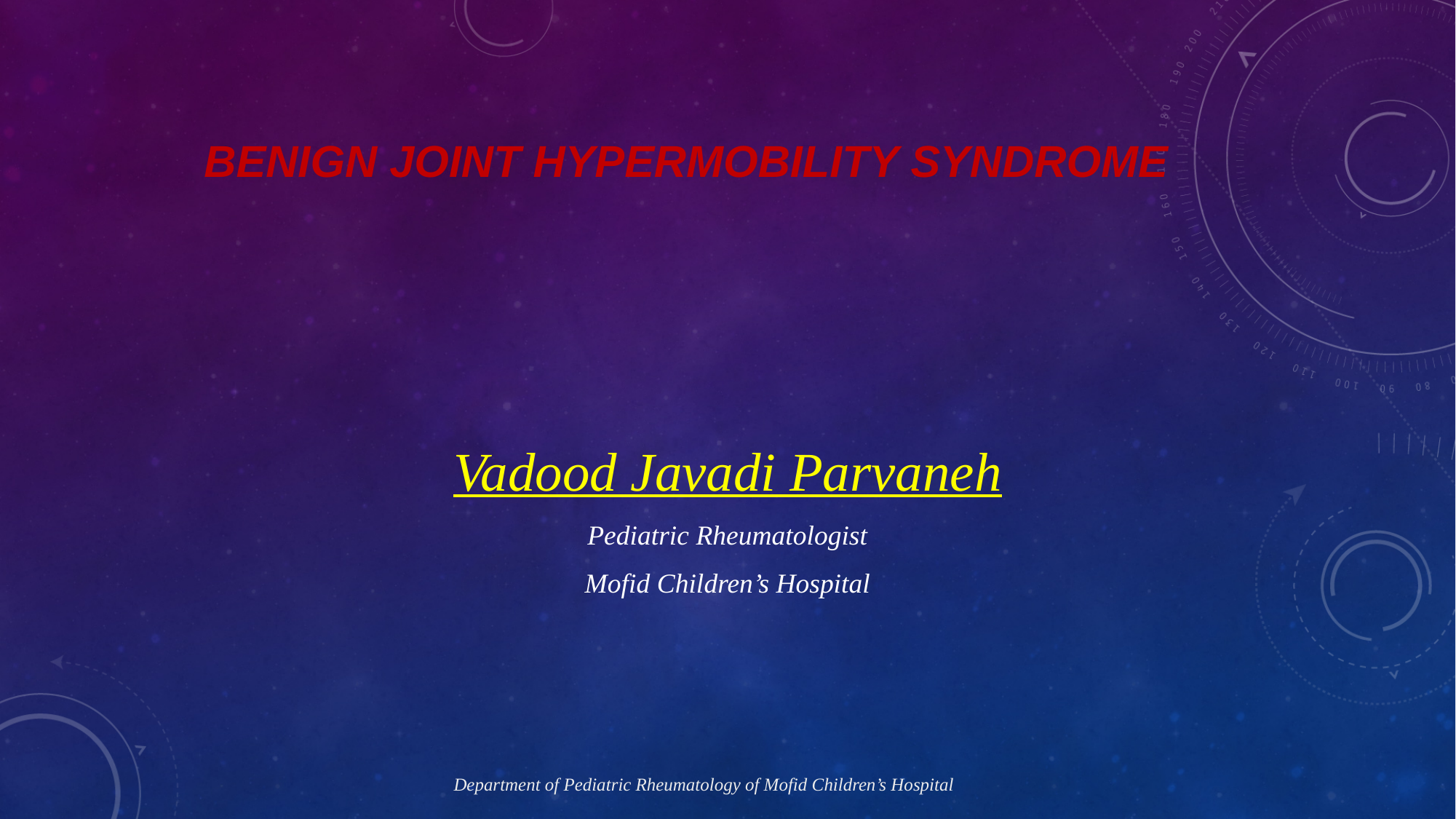

# Benign Joint Hypermobility Syndrome
Vadood Javadi Parvaneh
Pediatric Rheumatologist
Mofid Children’s Hospital
Department of Pediatric Rheumatology of Mofid Children’s Hospital